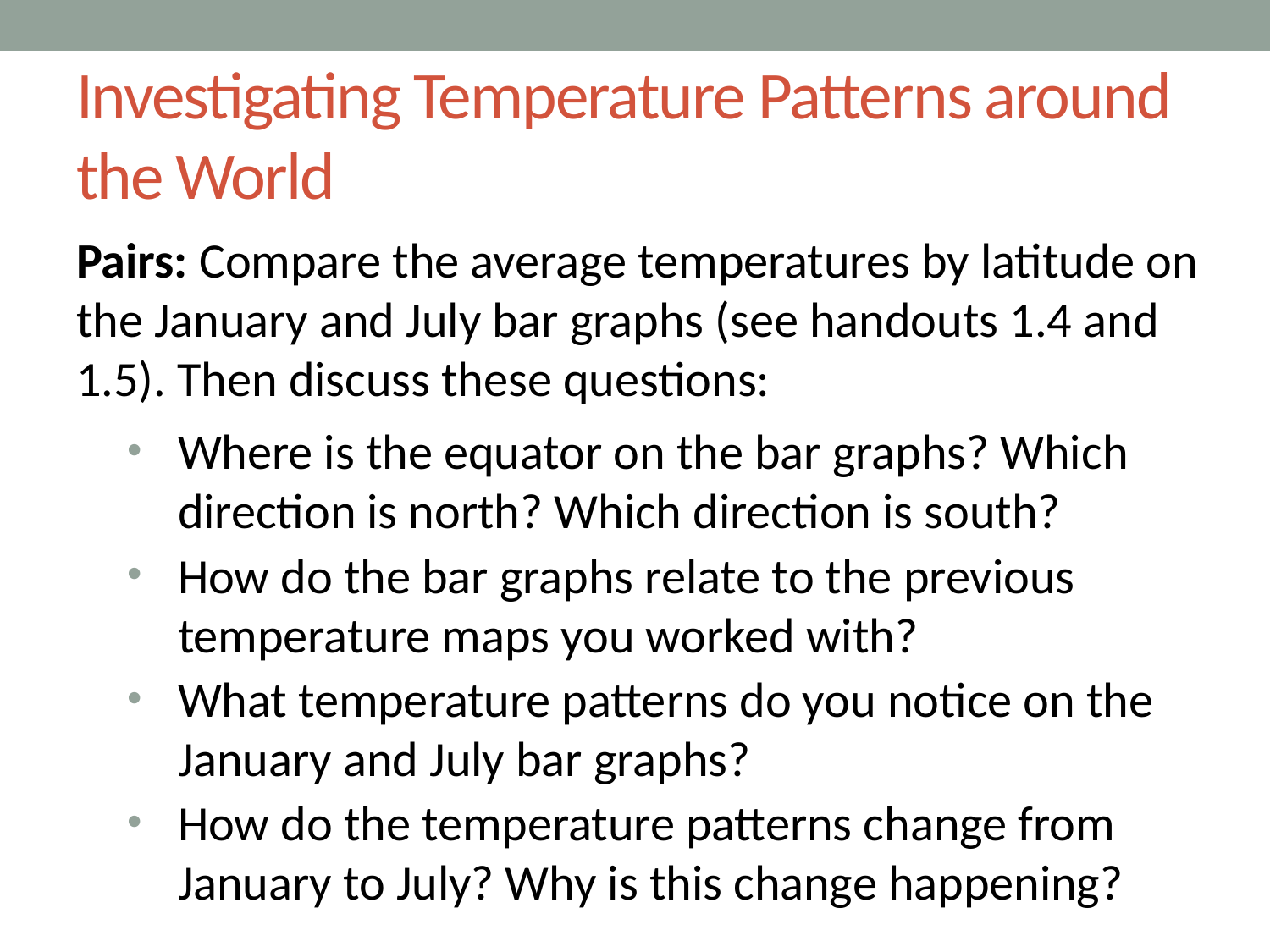

# Investigating Temperature Patterns around the World
Pairs: Compare the average temperatures by latitude on the January and July bar graphs (see handouts 1.4 and 1.5). Then discuss these questions:
Where is the equator on the bar graphs? Which direction is north? Which direction is south?
How do the bar graphs relate to the previous temperature maps you worked with?
What temperature patterns do you notice on the January and July bar graphs?
How do the temperature patterns change from January to July? Why is this change happening?